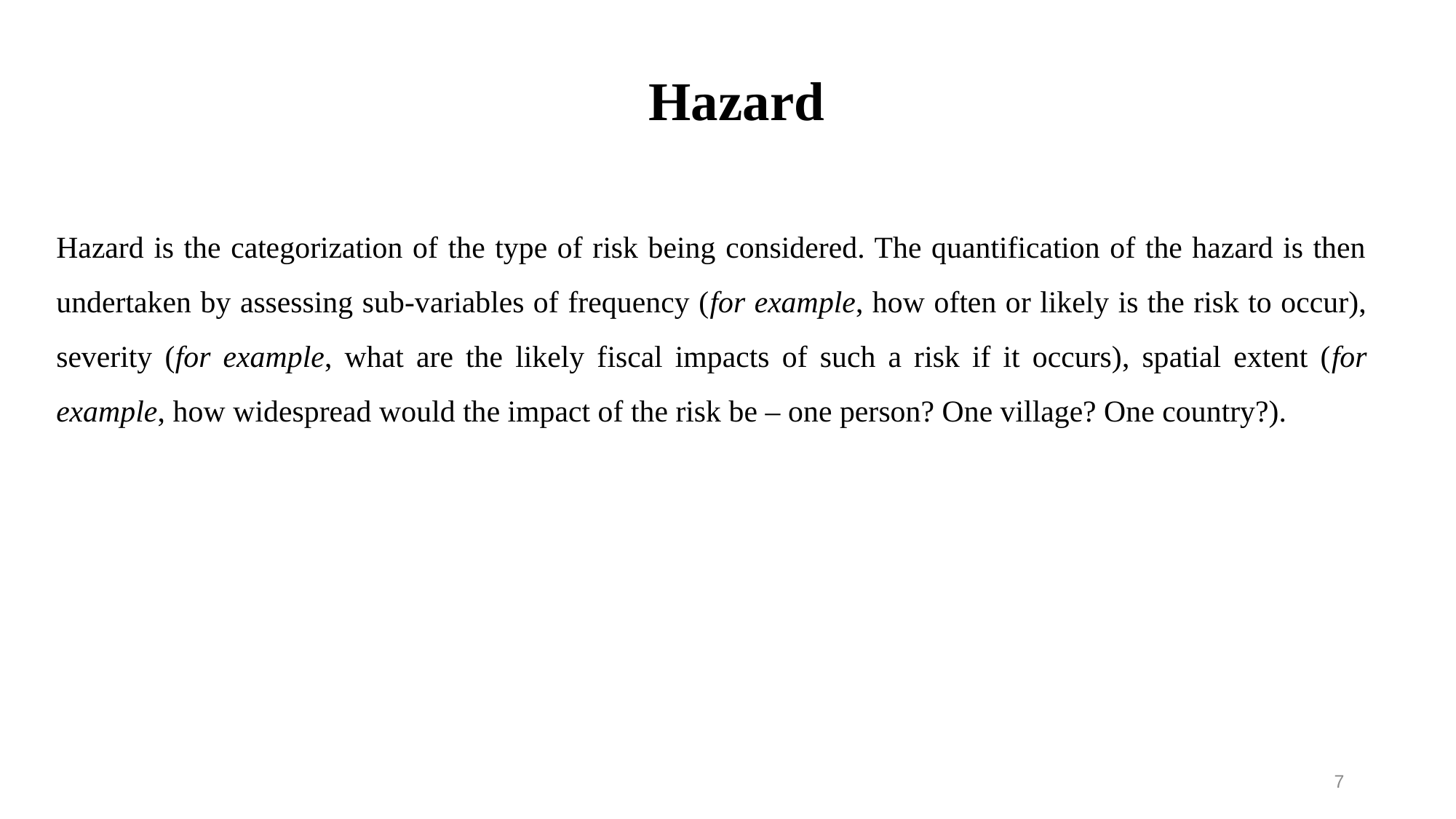

# Hazard
Hazard is the categorization of the type of risk being considered. The quantification of the hazard is then undertaken by assessing sub-variables of frequency (for example, how often or likely is the risk to occur), severity (for example, what are the likely fiscal impacts of such a risk if it occurs), spatial extent (for example, how widespread would the impact of the risk be – one person? One village? One country?).

7